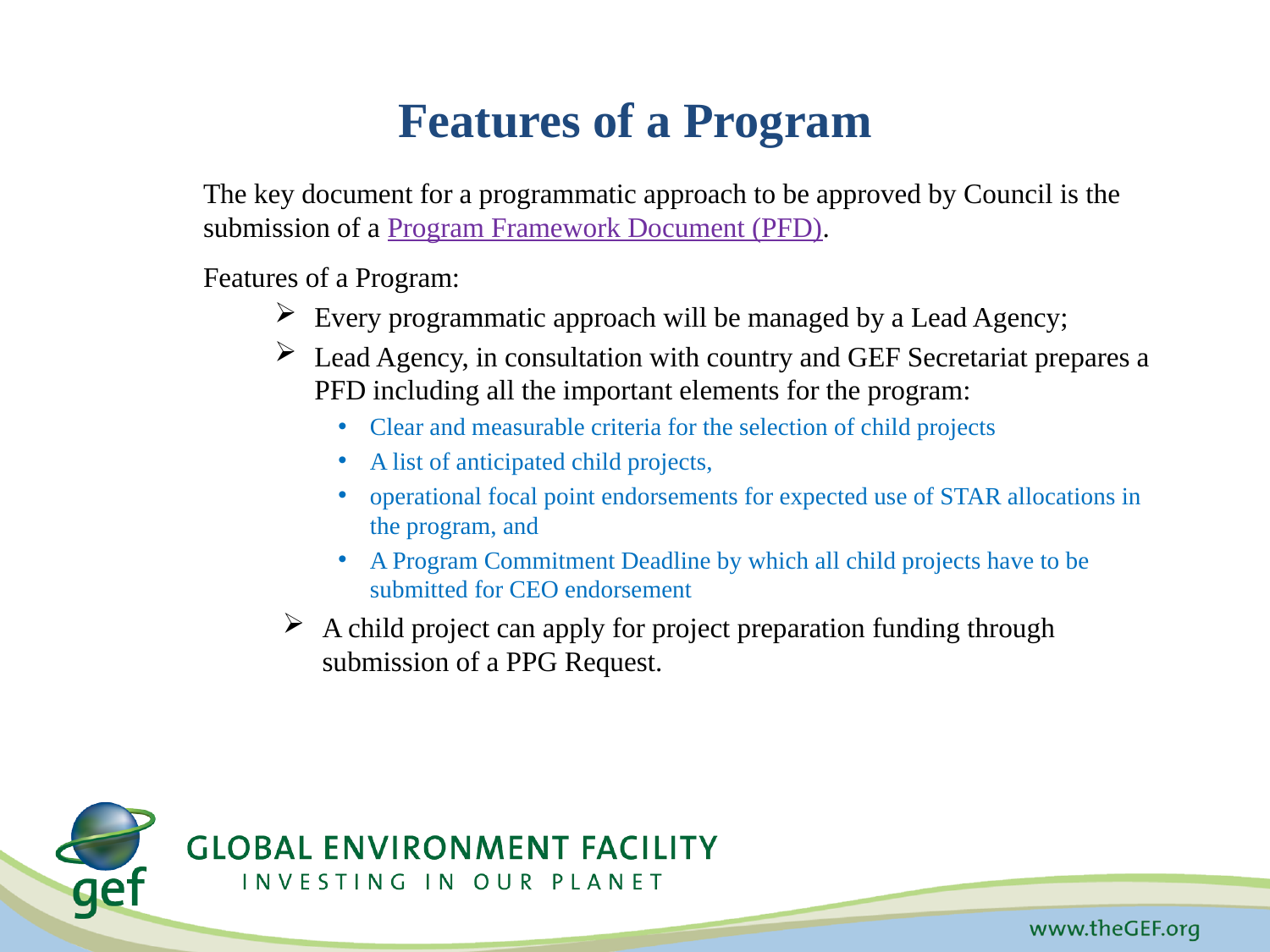

# Features of a Program
The key document for a programmatic approach to be approved by Council is the submission of a Program Framework Document (PFD).
Features of a Program:
Every programmatic approach will be managed by a Lead Agency;
Lead Agency, in consultation with country and GEF Secretariat prepares a PFD including all the important elements for the program:
Clear and measurable criteria for the selection of child projects
A list of anticipated child projects,
operational focal point endorsements for expected use of STAR allocations in the program, and
A Program Commitment Deadline by which all child projects have to be submitted for CEO endorsement
A child project can apply for project preparation funding through submission of a PPG Request.